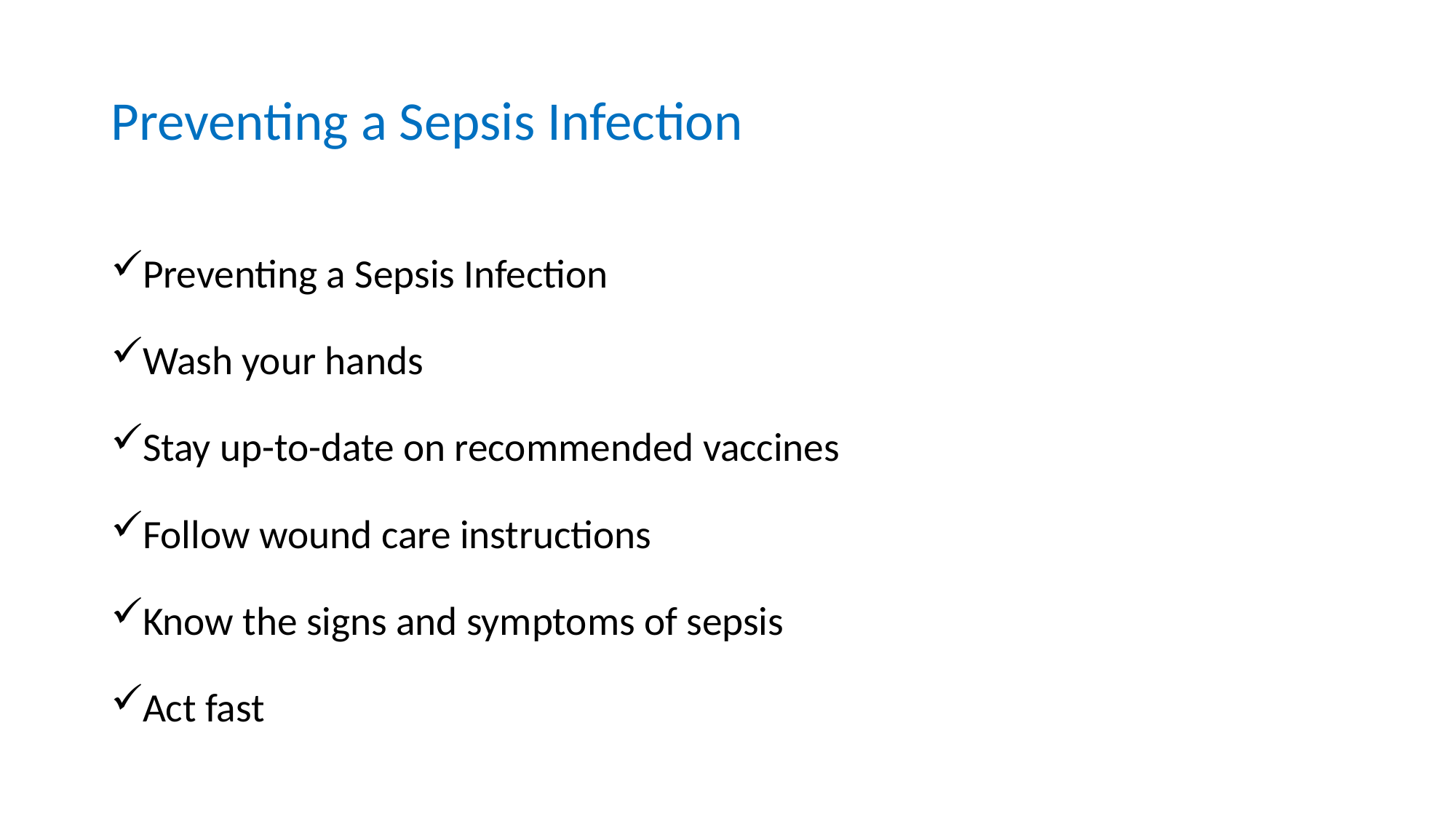

# Preventing a Sepsis Infection
Preventing a Sepsis Infection
Wash your hands
Stay up-to-date on recommended vaccines
Follow wound care instructions
Know the signs and symptoms of sepsis
Act fast